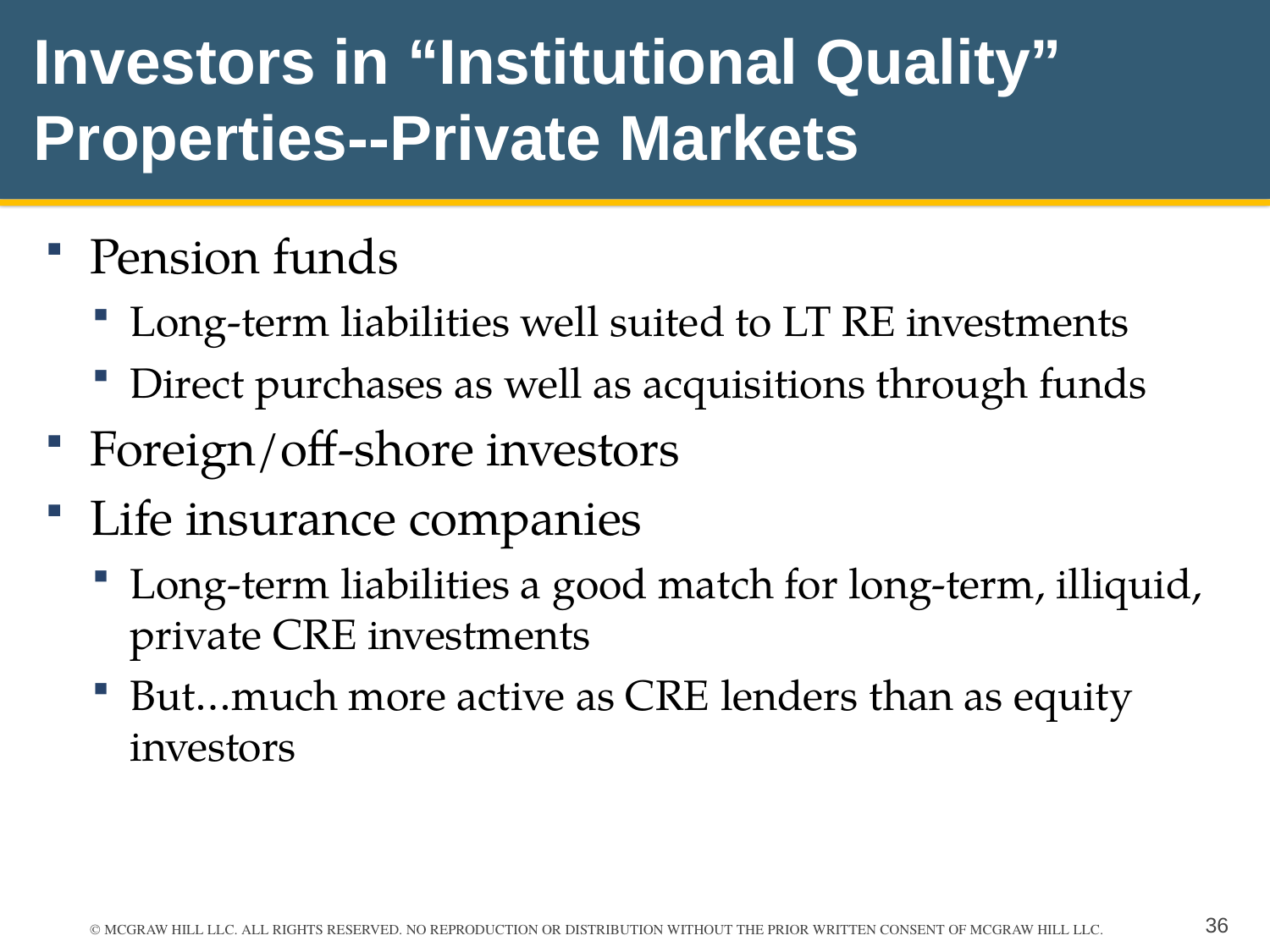

# Investors in “Institutional Quality” Properties--Private Markets
Pension funds
Long-term liabilities well suited to LT RE investments
Direct purchases as well as acquisitions through funds
Foreign/off-shore investors
Life insurance companies
Long-term liabilities a good match for long-term, illiquid, private CRE investments
But…much more active as CRE lenders than as equity investors

© MCGRAW HILL LLC. ALL RIGHTS RESERVED. NO REPRODUCTION OR DISTRIBUTION WITHOUT THE PRIOR WRITTEN CONSENT OF MCGRAW HILL LLC.
36